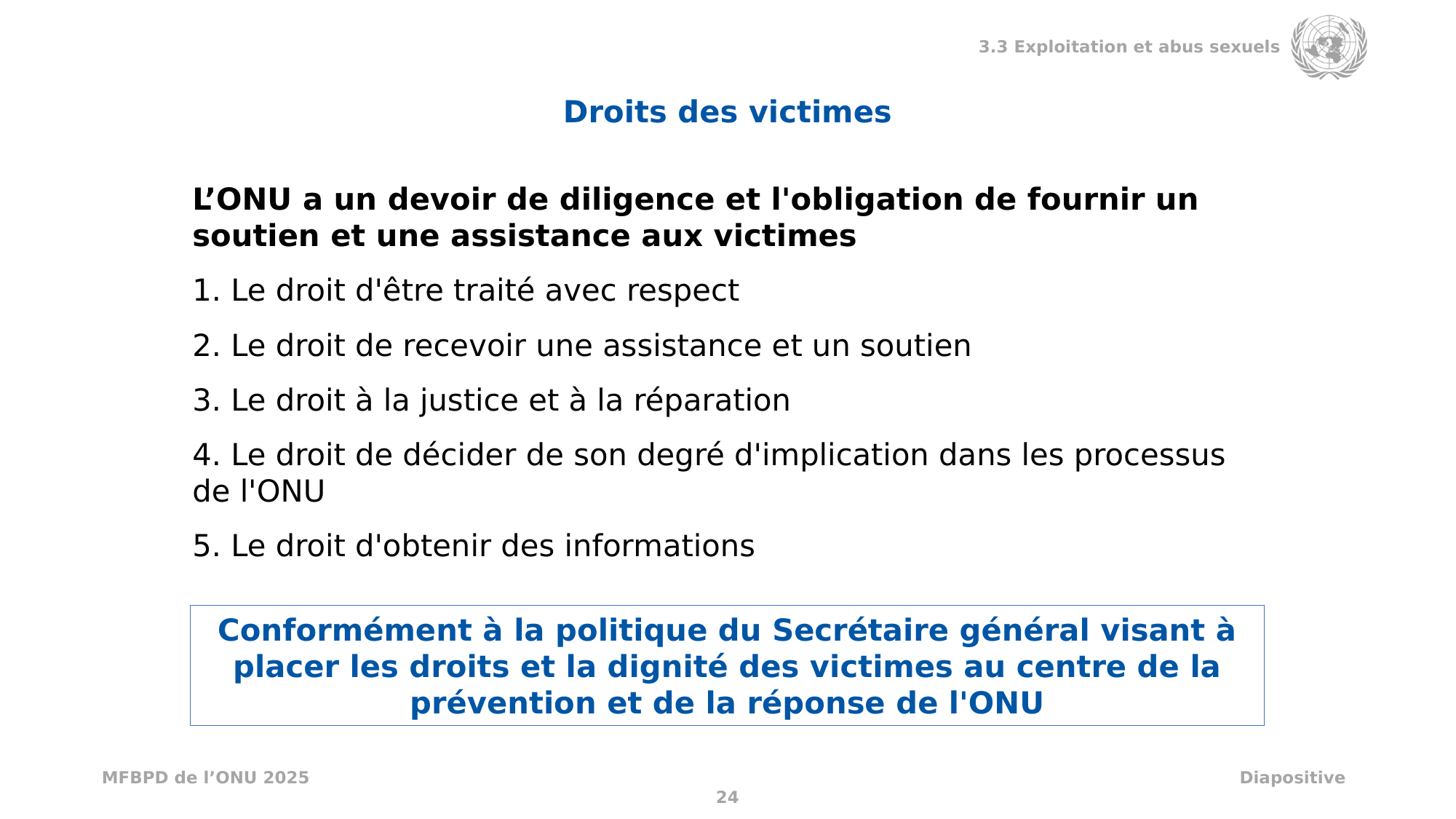

Droits des victimes
L’ONU a un devoir de diligence et l'obligation de fournir un soutien et une assistance aux victimes
1. Le droit d'être traité avec respect
2. Le droit de recevoir une assistance et un soutien
3. Le droit à la justice et à la réparation
4. Le droit de décider de son degré d'implication dans les processus de l'ONU
5. Le droit d'obtenir des informations

Conformément à la politique du Secrétaire général visant à placer les droits et la dignité des victimes au centre de la prévention et de la réponse de l'ONU